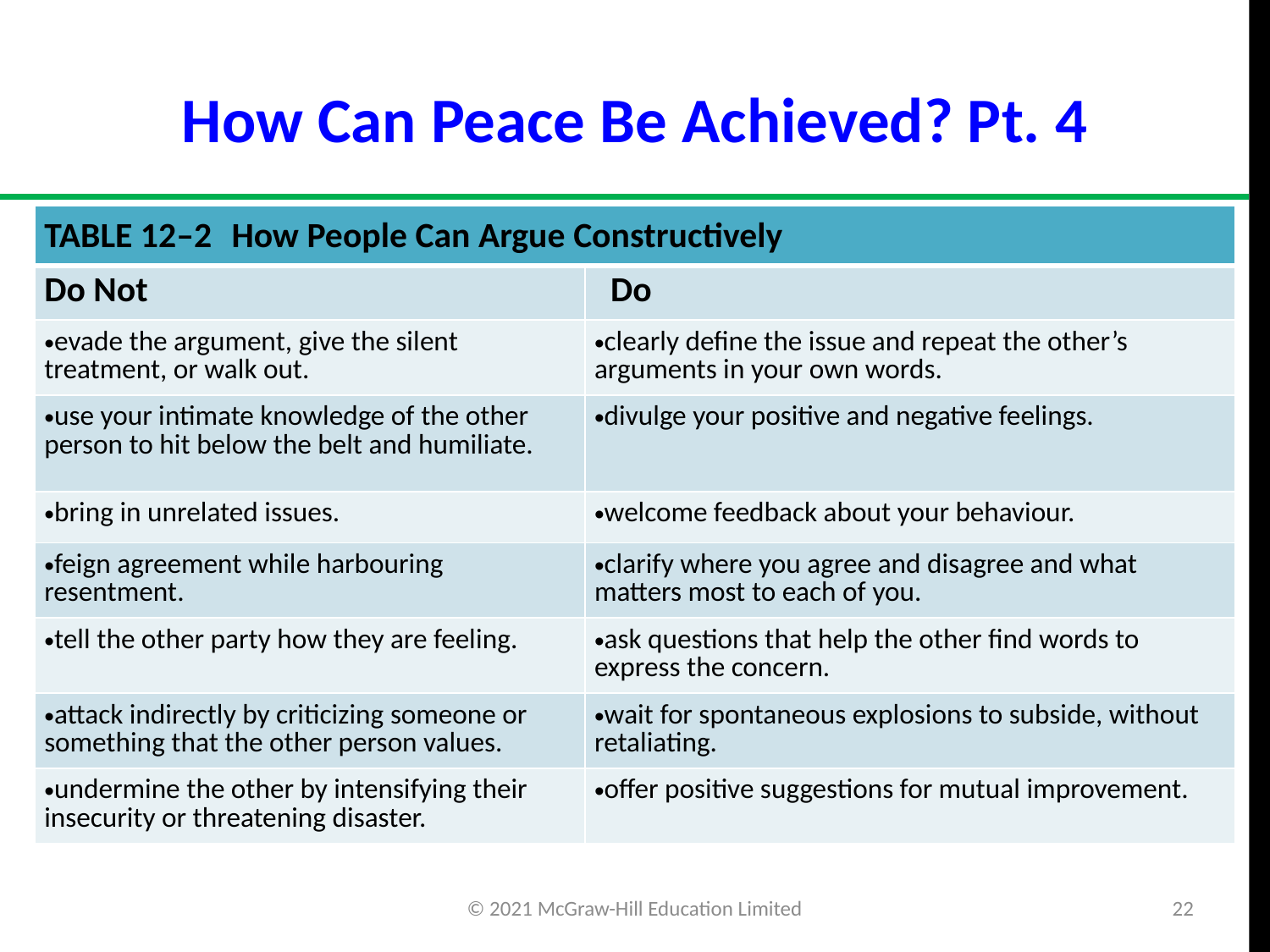

# How Can Peace Be Achieved? Pt. 4
| TABLE 12–2 How People Can Argue Constructively |  |
| --- | --- |
| Do Not | Do |
| evade the argument, give the silent treatment, or walk out. | clearly define the issue and repeat the other’s arguments in your own words. |
| use your intimate knowledge of the other person to hit below the belt and humiliate. | divulge your positive and negative feelings. |
| bring in unrelated issues. | welcome feedback about your behaviour. |
| feign agreement while harbouring resentment. | clarify where you agree and disagree and what matters most to each of you. |
| tell the other party how they are feeling. | ask questions that help the other find words to express the concern. |
| attack indirectly by criticizing someone or something that the other person values. | wait for spontaneous explosions to subside, without retaliating. |
| undermine the other by intensifying their insecurity or threatening disaster. | offer positive suggestions for mutual improvement. |

© 2021 McGraw-Hill Education Limited
22